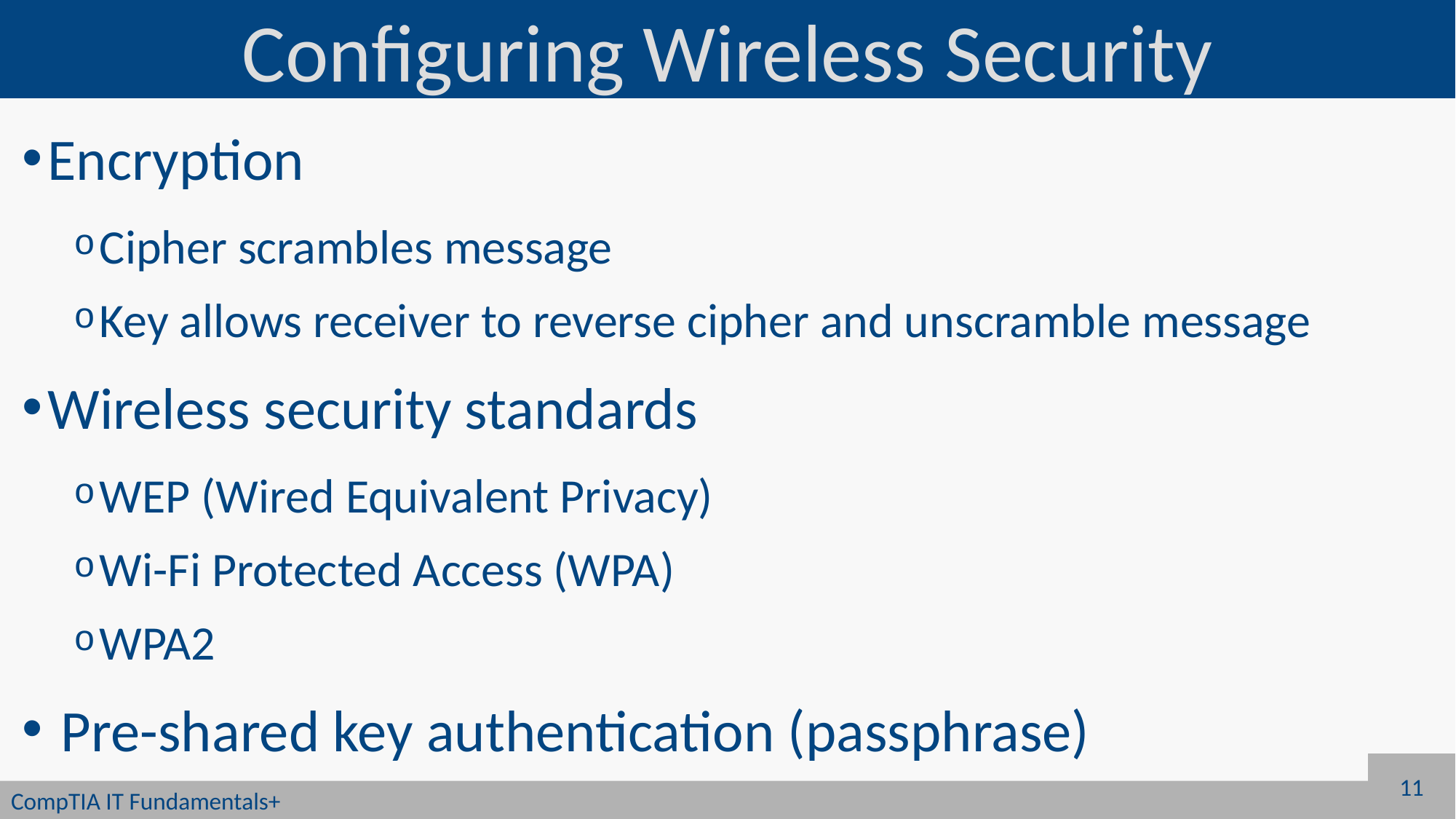

# Configuring Wireless Security
Encryption
Cipher scrambles message
Key allows receiver to reverse cipher and unscramble message
Wireless security standards
WEP (Wired Equivalent Privacy)
Wi-Fi Protected Access (WPA)
WPA2
 Pre-shared key authentication (passphrase)
11
CompTIA IT Fundamentals+